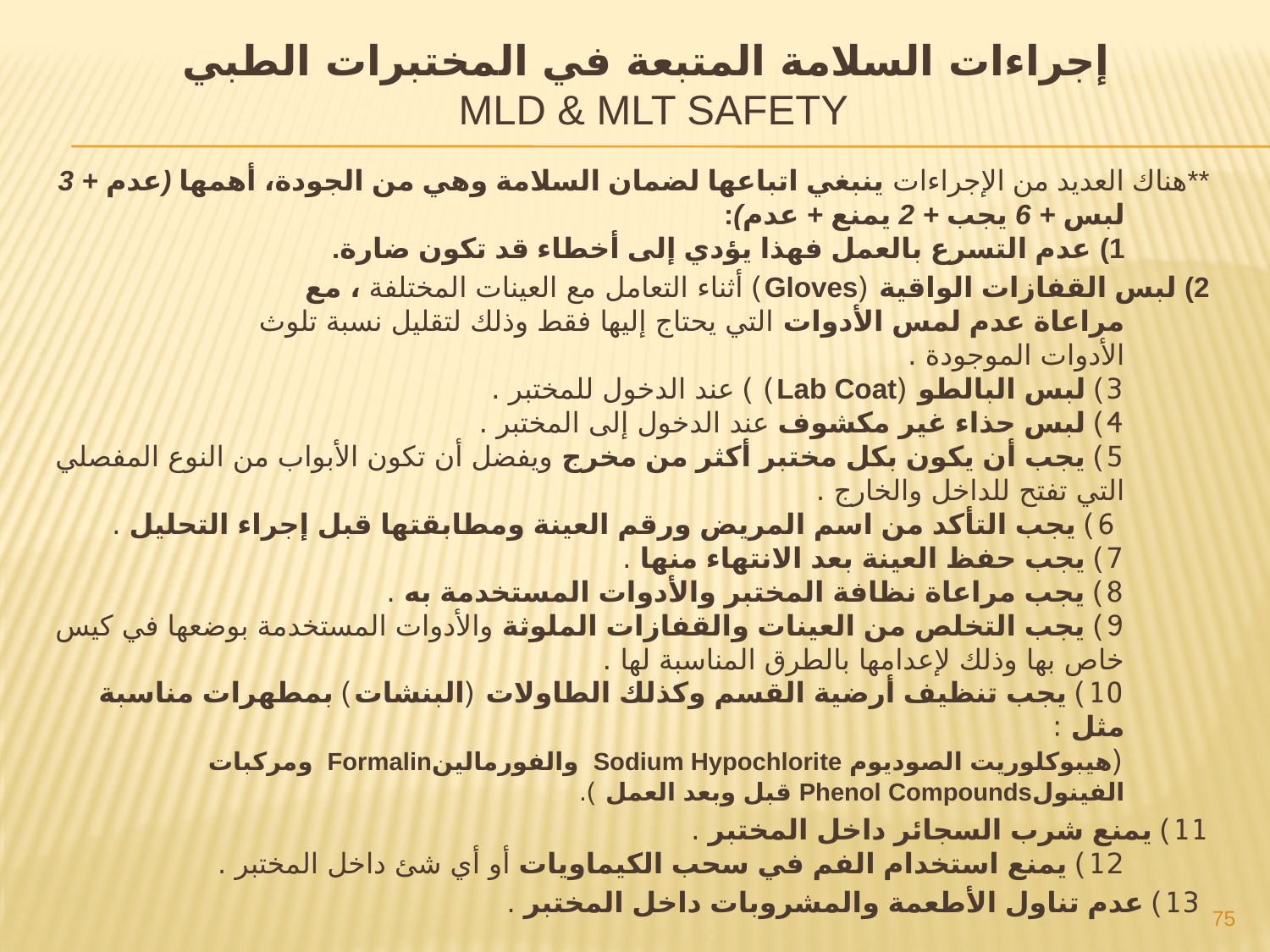

# إجراءات السلامة المتبعة في المختبرات الطبي MLD & MLT Safety
**هناك العديد من الإجراءات ينبغي اتباعها لضمان السلامة وهي من الجودة، أهمها (عدم + 3 لبس + 6 يجب + 2 يمنع + عدم):
1) عدم التسرع بالعمل فهذا يؤدي إلى أخطاء قد تكون ضارة.
	2) لبس القفازات الواقية (Gloves) أثناء التعامل مع العينات المختلفة ، مع
مراعاة عدم لمس الأدوات التي يحتاج إليها فقط وذلك لتقليل نسبة تلوث
الأدوات الموجودة .
3) لبس البالطو (Lab Coat) ) عند الدخول للمختبر .
4) لبس حذاء غير مكشوف عند الدخول إلى المختبر .
5) يجب أن يكون بكل مختبر أكثر من مخرج ويفضل أن تكون الأبواب من النوع المفصلي التي تفتح للداخل والخارج .
 6) يجب التأكد من اسم المريض ورقم العينة ومطابقتها قبل إجراء التحليل .
7) يجب حفظ العينة بعد الانتهاء منها .
8) يجب مراعاة نظافة المختبر والأدوات المستخدمة به .
9) يجب التخلص من العينات والقفازات الملوثة والأدوات المستخدمة بوضعها في كيس خاص بها وذلك لإعدامها بالطرق المناسبة لها .
10) يجب تنظيف أرضية القسم وكذلك الطاولات (البنشات) بمطهرات مناسبة مثل :
(هيبوكلوريت الصوديوم Sodium Hypochlorite  والفورمالينFormalin  ومركبات الفينولPhenol Compounds قبل وبعد العمل ).
	11) يمنع شرب السجائر داخل المختبر .
12) يمنع استخدام الفم في سحب الكيماويات أو أي شئ داخل المختبر .
	 13) عدم تناول الأطعمة والمشروبات داخل المختبر .
75